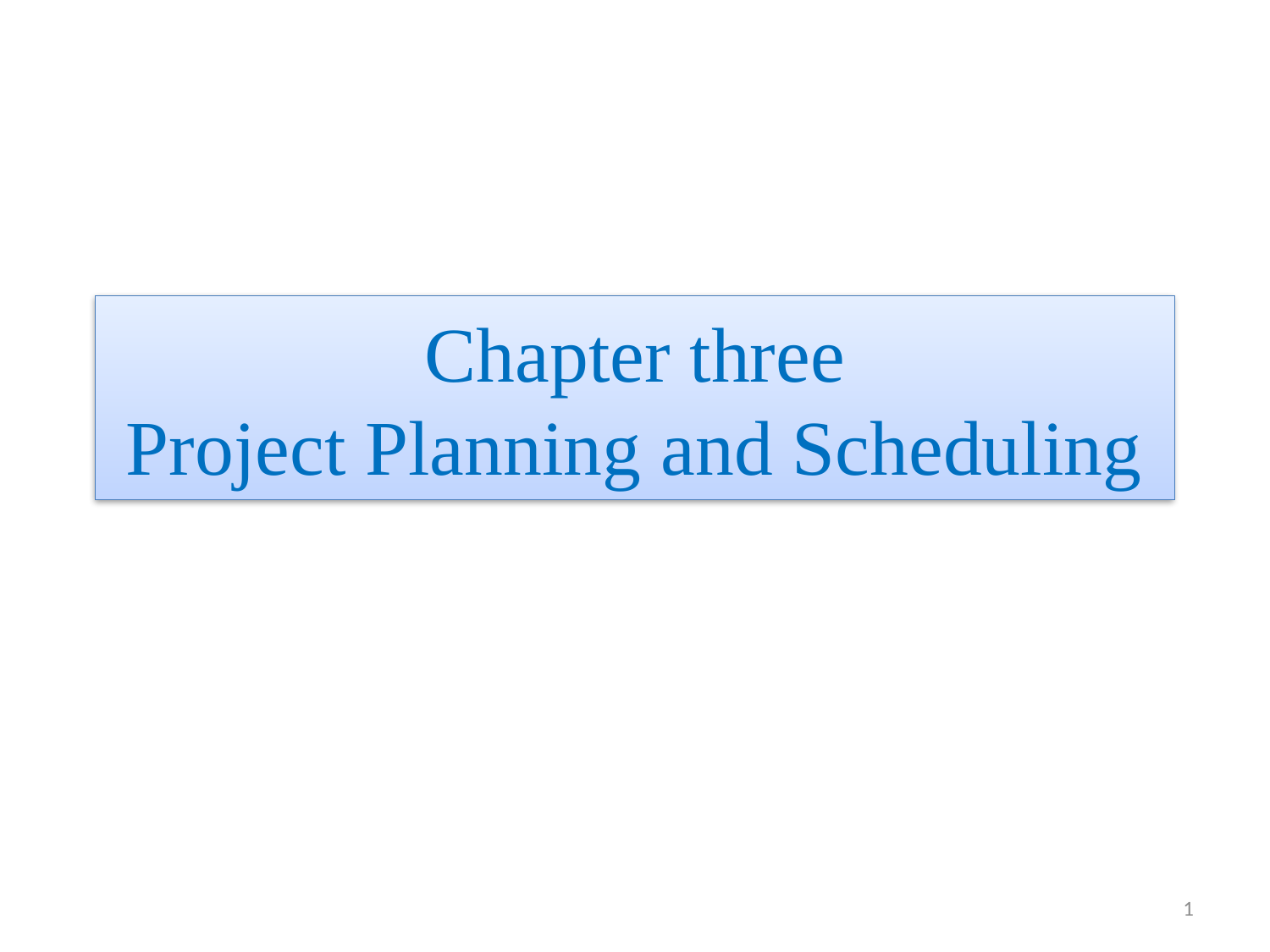

# Chapter three Project Planning and Scheduling
1